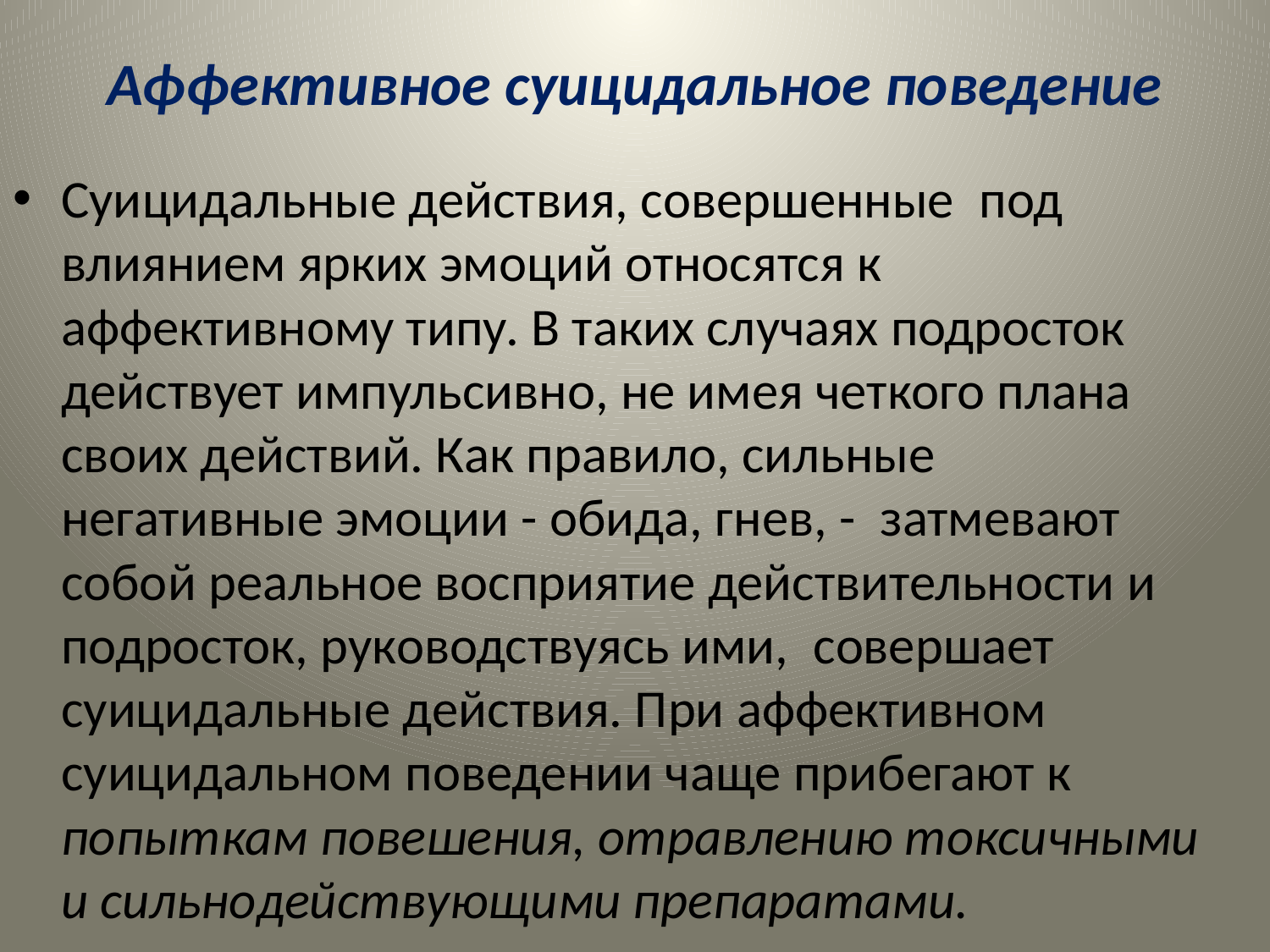

# Аффективное суицидальное поведение
Суицидальные действия, совершенные  под влиянием ярких эмоций относятся к аффективному типу. В таких случаях подросток действует импульсивно, не имея четкого плана своих действий. Как правило, сильные негативные эмоции - обида, гнев, -  затмевают собой реальное восприятие действительности и подросток, руководствуясь ими,  совершает суицидальные действия. При аффективном суицидальном поведении чаще прибегают к попыткам повешения, отравлению токсичными и сильнодействующими препаратами.